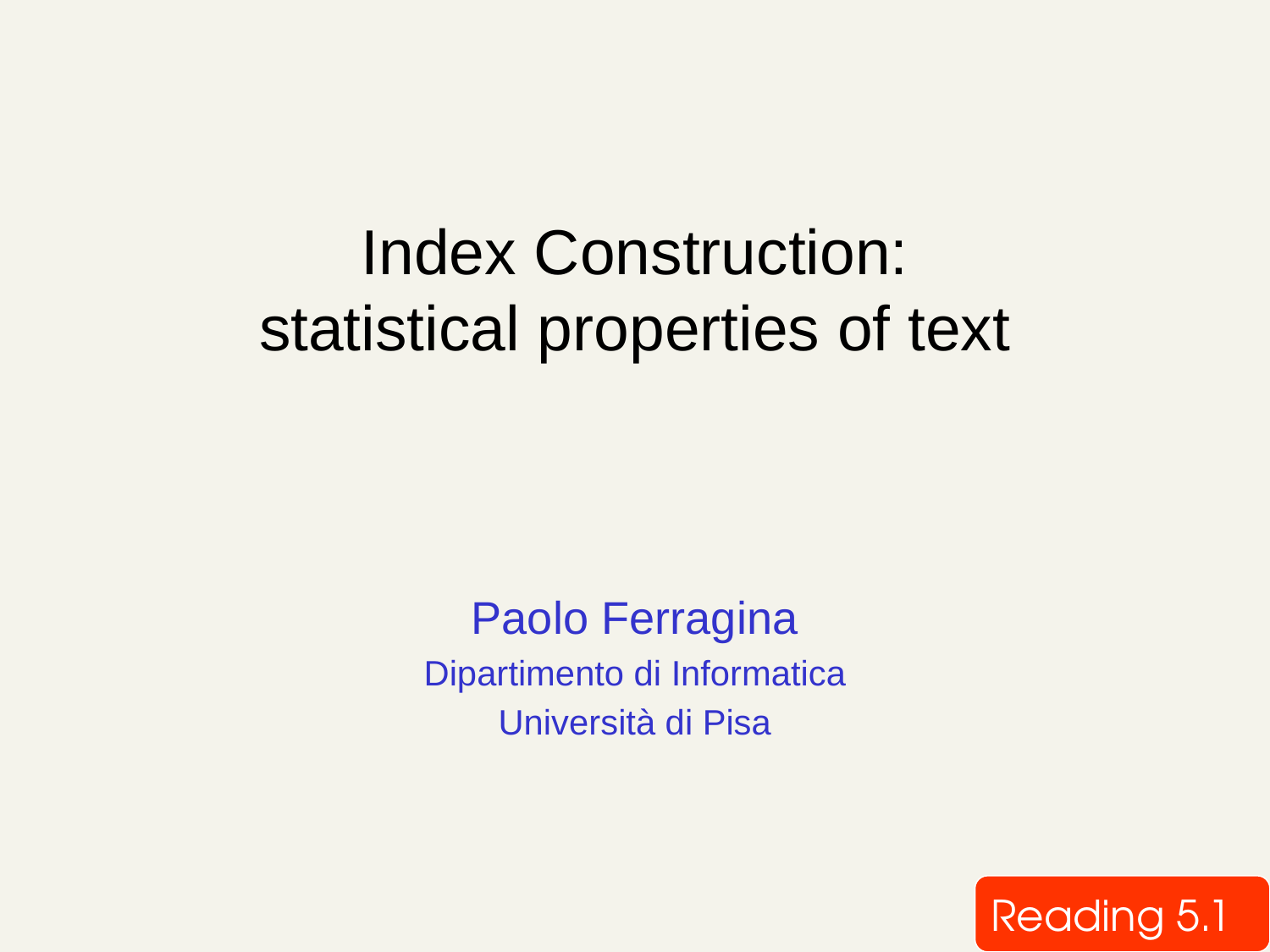

# Index Construction: statistical properties of text
Paolo Ferragina
Dipartimento di Informatica
Università di Pisa

Reading 5.1